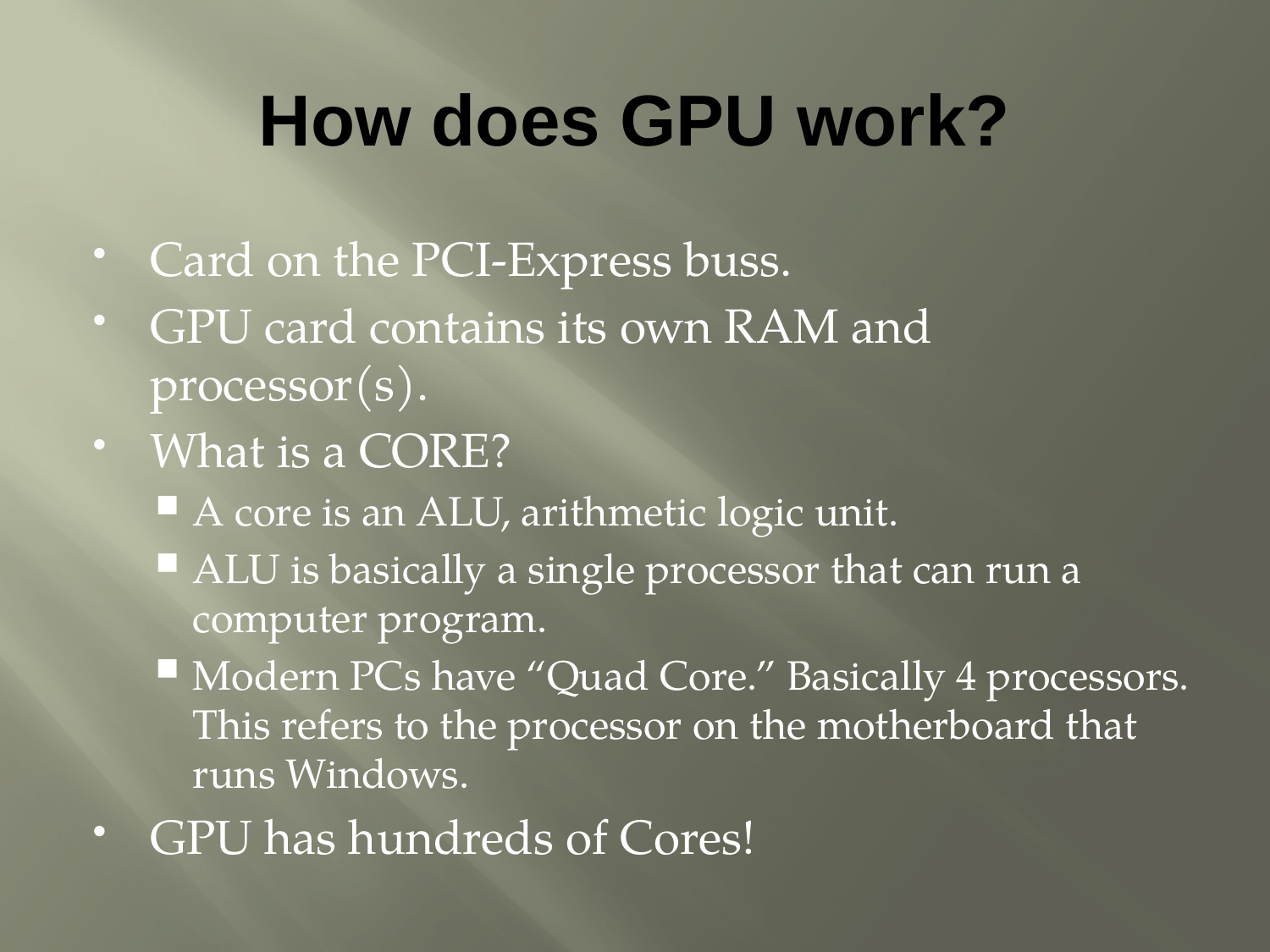

# How does GPU work?
Card on the PCI-Express buss.
GPU card contains its own RAM and processor(s).
What is a CORE?
A core is an ALU, arithmetic logic unit.
ALU is basically a single processor that can run a computer program.
Modern PCs have “Quad Core.” Basically 4 processors. This refers to the processor on the motherboard that runs Windows.
GPU has hundreds of Cores!